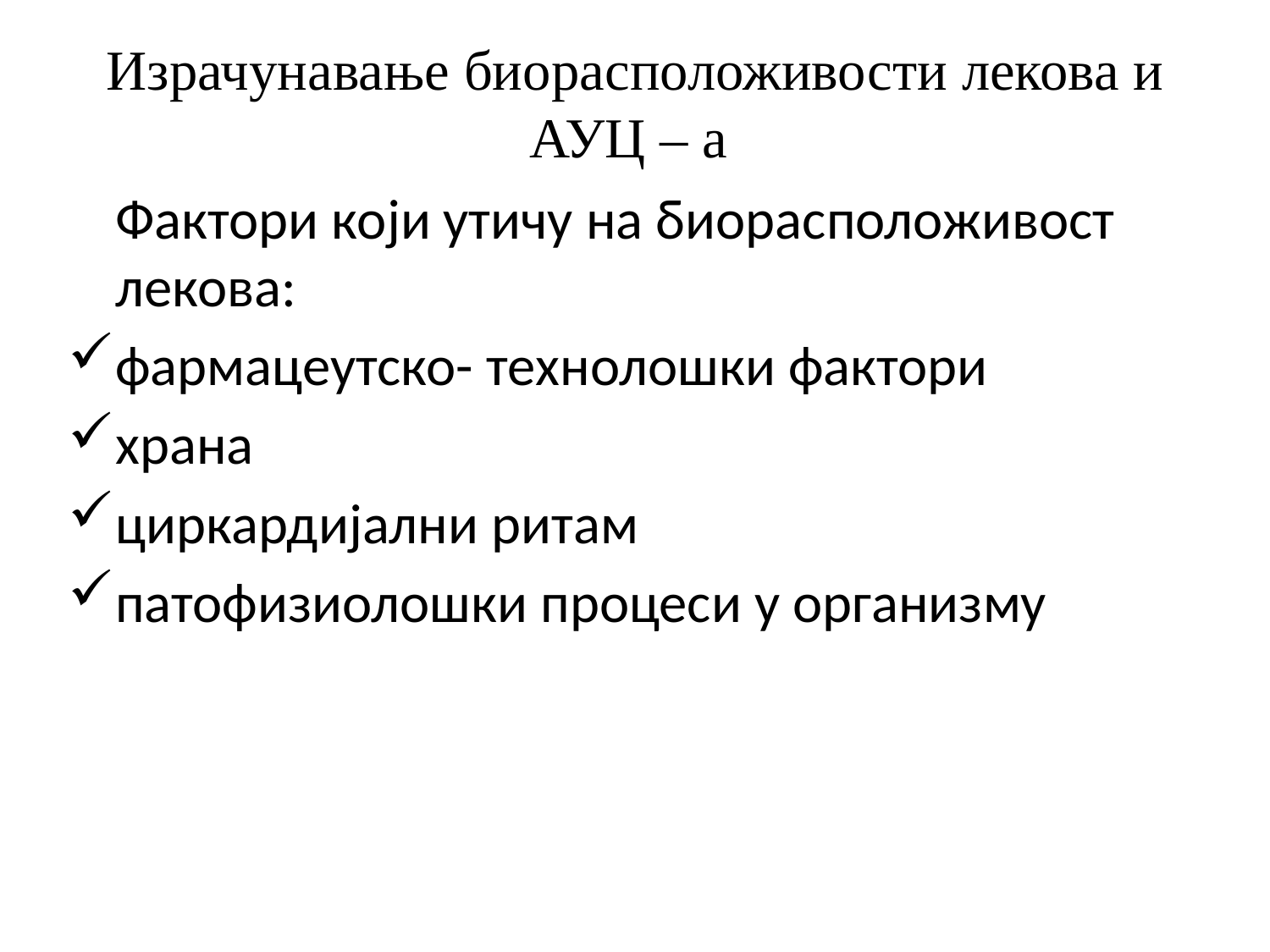

# Израчунавање биорасположивости лекова и АУЦ – а
	Фактори који утичу на биорасположивост лекова:
фармацеутско- технолошки фактори
храна
циркардијални ритам
патофизиолошки процеси у организму